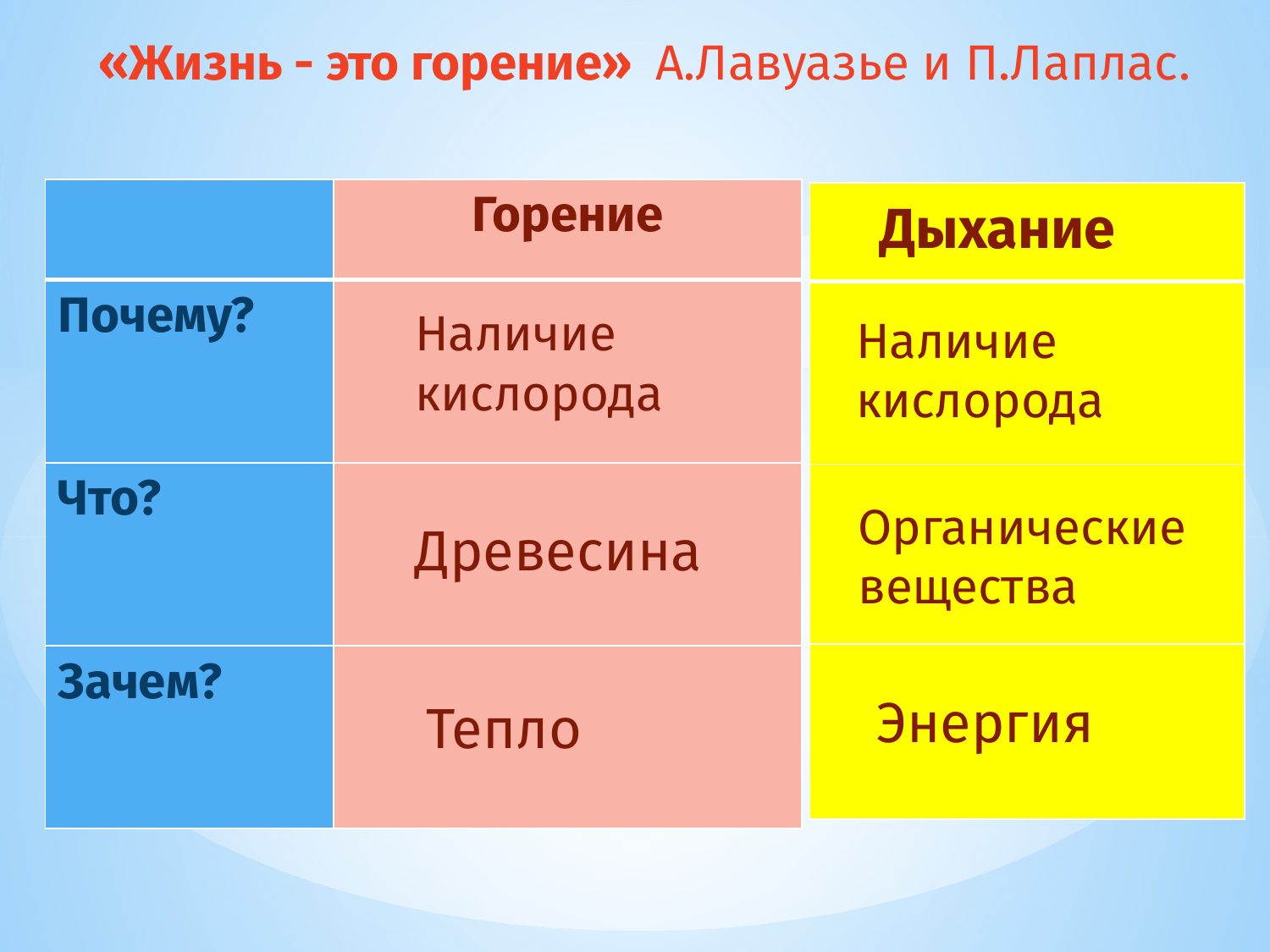

«Жизнь - это горение»  А.Лавуазье и П.Лаплас.
|  | Горение |
| --- | --- |
| Почему? |  |
| Что? |  |
| Зачем? |  |
|  |
| --- |
|  |
|  |
|  |
Дыхание
Наличие кислорода
Наличие кислорода
Органические вещества
Древесина
Энергия
Тепло